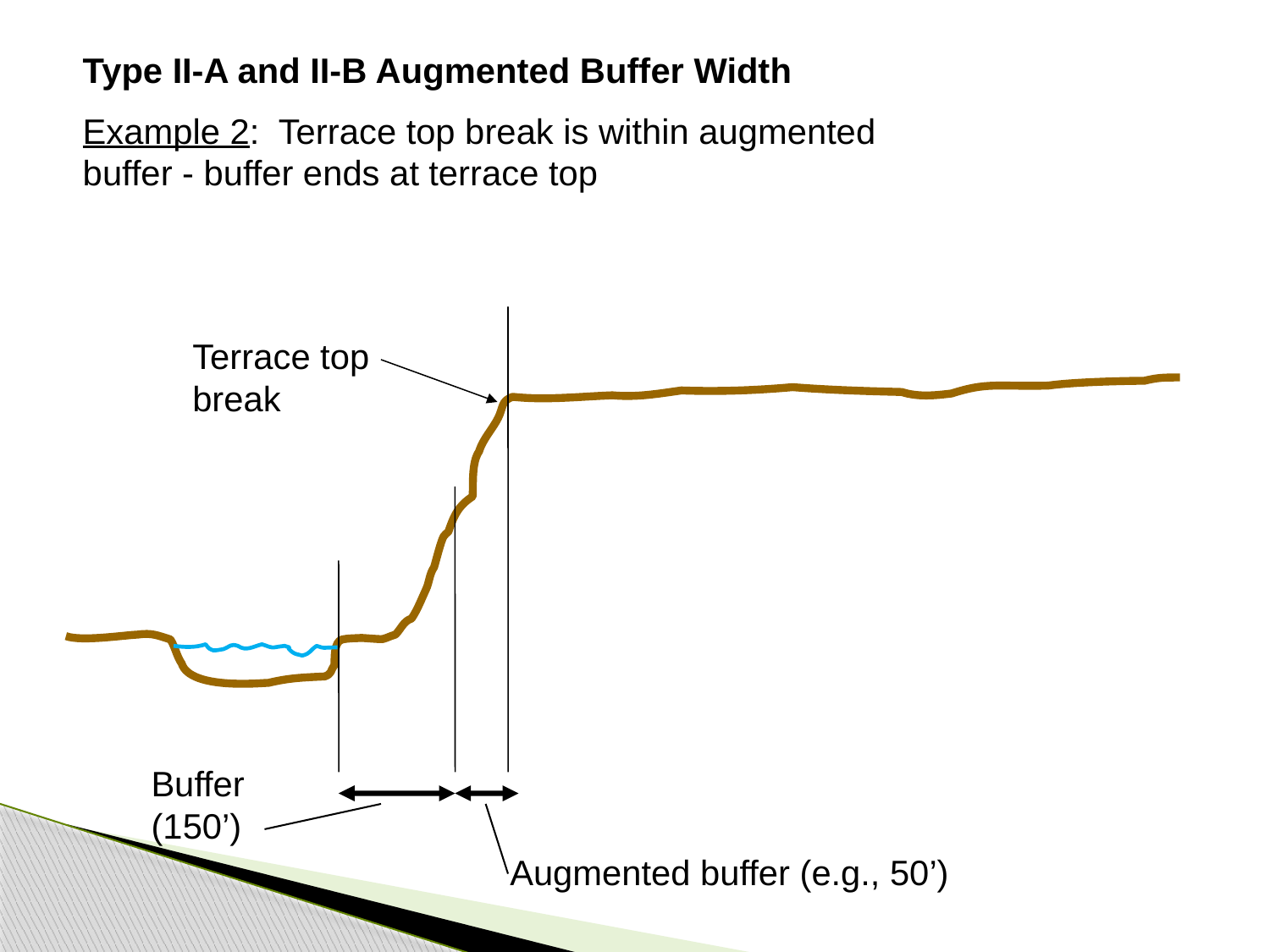

Type II-A and II-B Augmented Buffer Width
Example 2:  Terrace top break is within augmented buffer - buffer ends at terrace top

Terrace top break

Buffer (150’)

Augmented buffer (e.g., 50’)